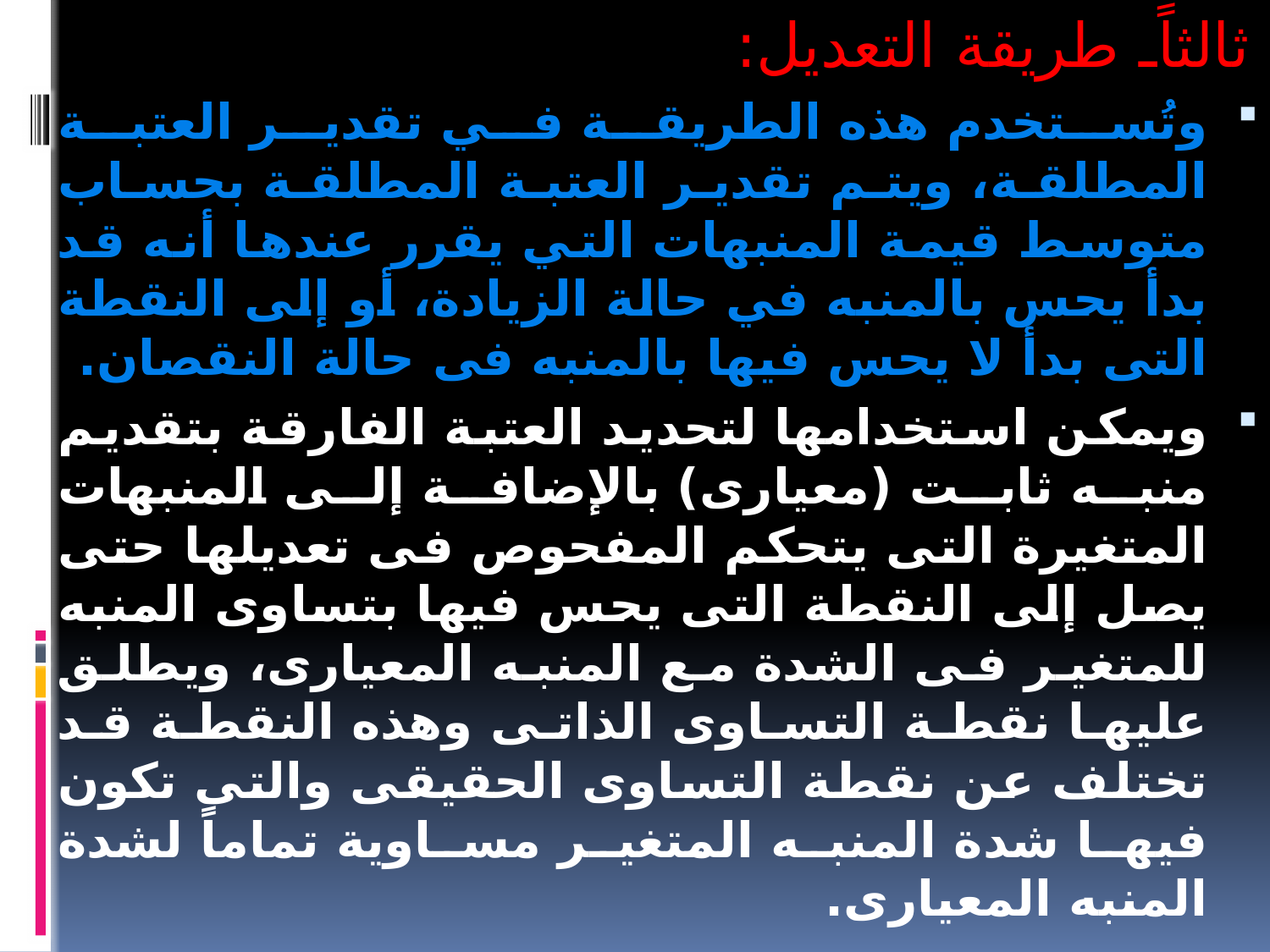

ثالثاًـ طريقة التعديل:
وتُستخدم هذه الطريقة في تقدير العتبة المطلقة، ويتم تقدير العتبة المطلقة بحساب متوسط قيمة المنبهات التي يقرر عندها أنه قد بدأ يحس بالمنبه في حالة الزيادة، أو إلى النقطة التى بدأ لا يحس فيها بالمنبه فى حالة النقصان.
ويمكن استخدامها لتحديد العتبة الفارقة بتقديم منبه ثابت (معيارى) بالإضافة إلى المنبهات المتغيرة التى يتحكم المفحوص فى تعديلها حتى يصل إلى النقطة التى يحس فيها بتساوى المنبه للمتغير فى الشدة مع المنبه المعيارى، ويطلق عليها نقطة التساوى الذاتى وهذه النقطة قد تختلف عن نقطة التساوى الحقيقى والتى تكون فيها شدة المنبه المتغير مساوية تماماً لشدة المنبه المعيارى.